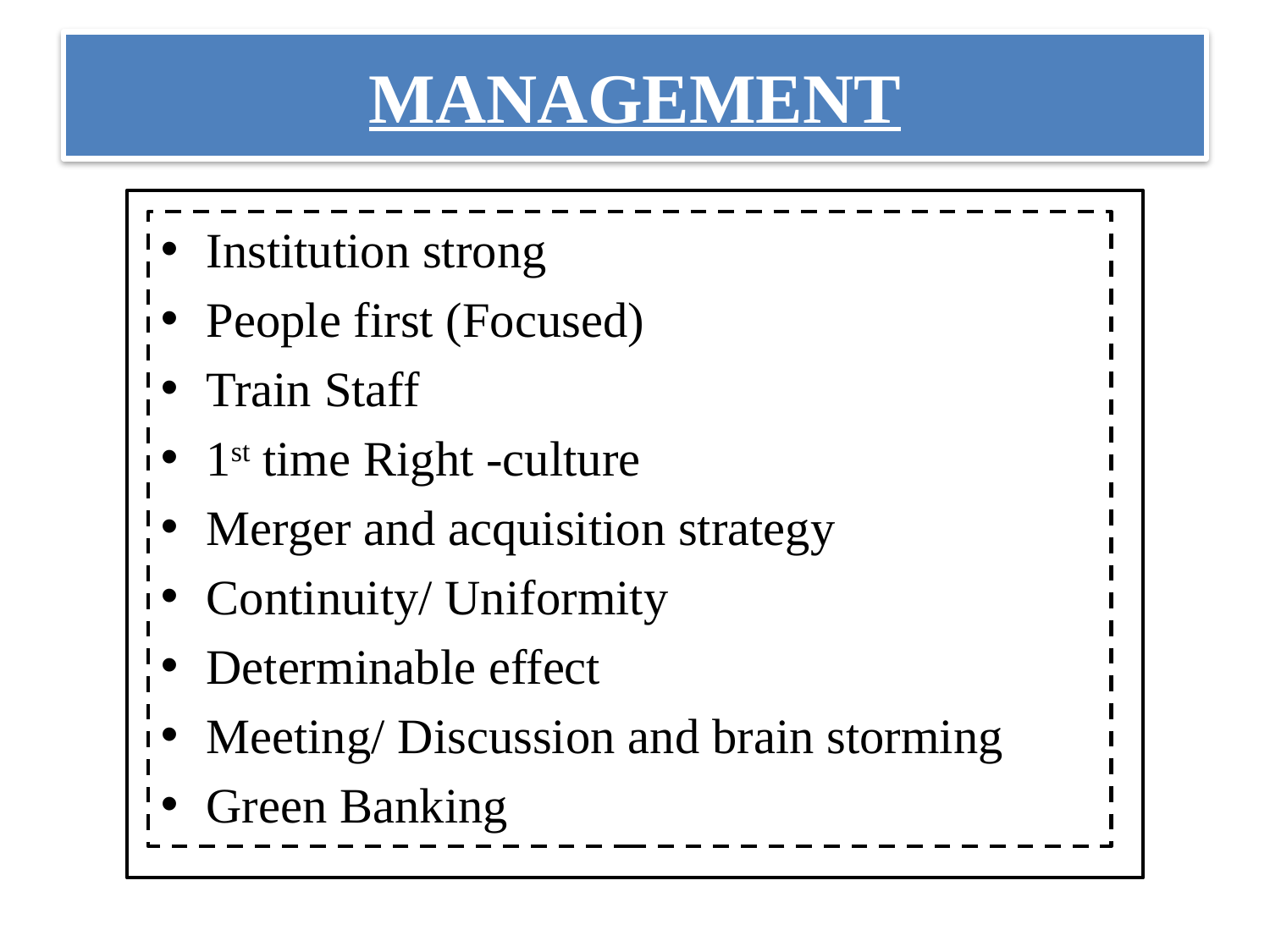

# MANAGEMENT

Institution strong
People first (Focused)
Train Staff
1st time Right -culture
Merger and acquisition strategy
Continuity/ Uniformity
Determinable effect
Meeting/ Discussion and brain storming
Green Banking